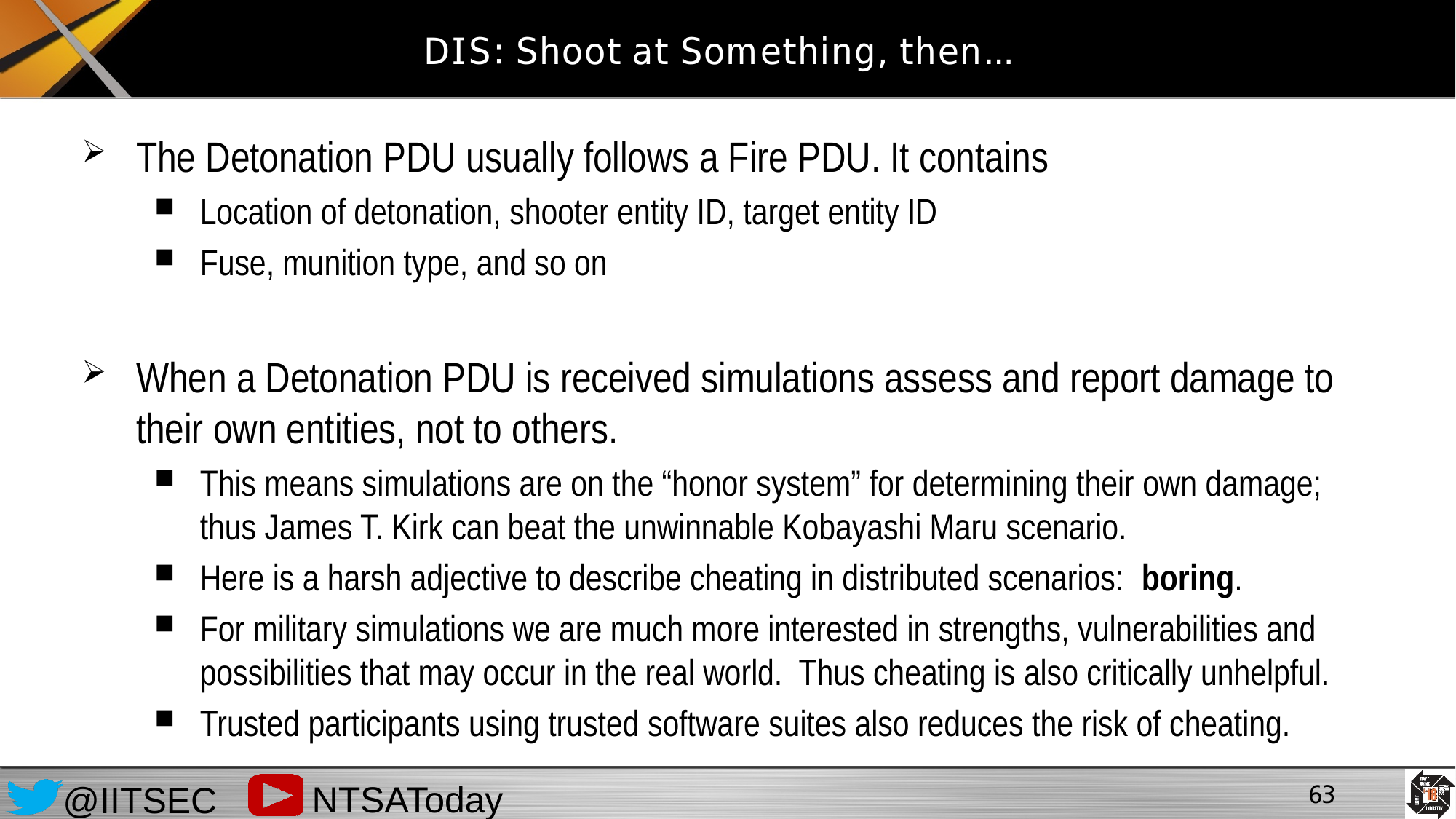

# DIS: Shoot at Something, then…
The Detonation PDU usually follows a Fire PDU. It contains
Location of detonation, shooter entity ID, target entity ID
Fuse, munition type, and so on

When a Detonation PDU is received simulations assess and report damage to their own entities, not to others.
This means simulations are on the “honor system” for determining their own damage; thus James T. Kirk can beat the unwinnable Kobayashi Maru scenario.
Here is a harsh adjective to describe cheating in distributed scenarios:  boring.
For military simulations we are much more interested in strengths, vulnerabilities and possibilities that may occur in the real world.  Thus cheating is also critically unhelpful.
Trusted participants using trusted software suites also reduces the risk of cheating.
63